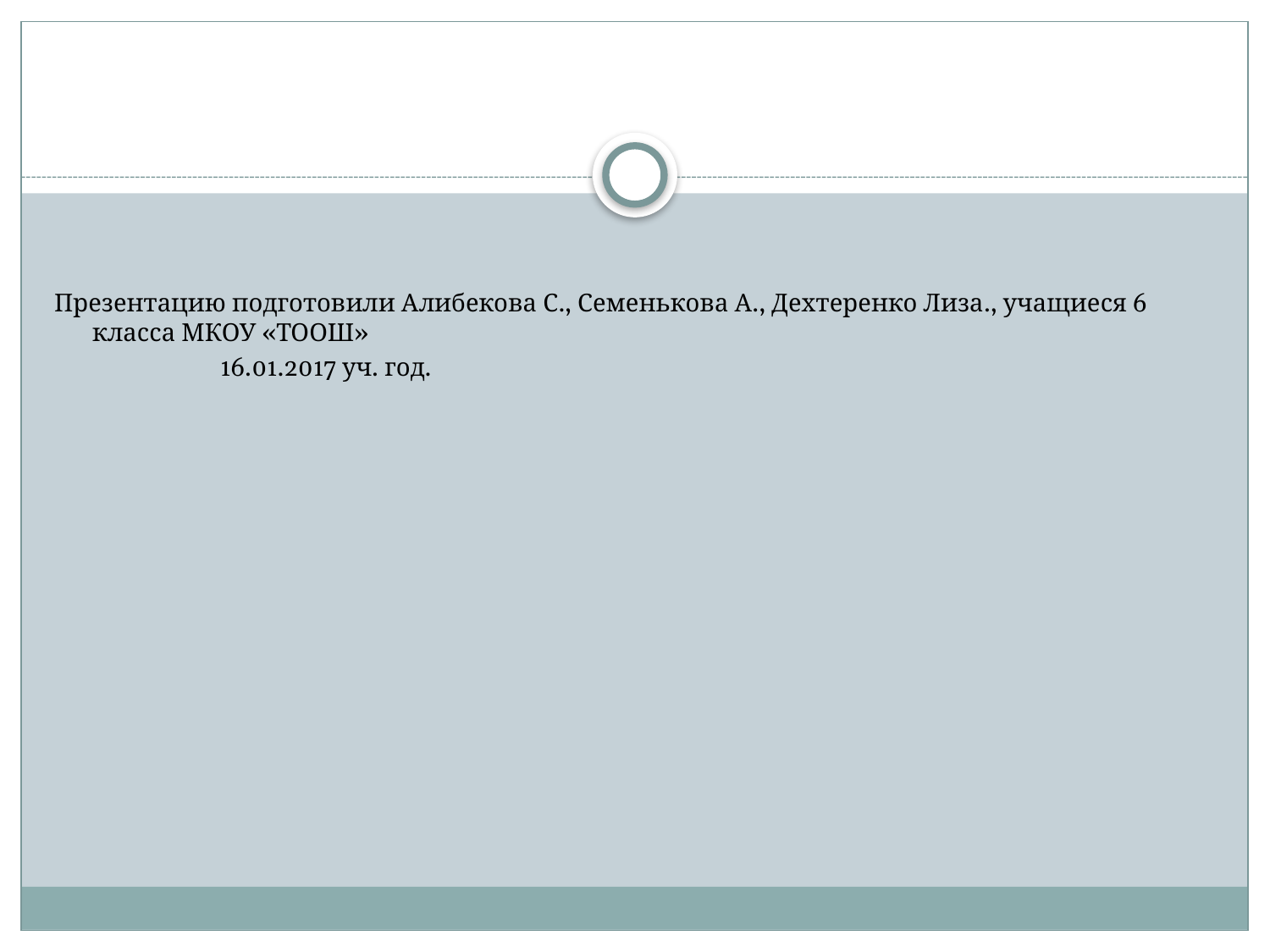

#

Презентацию подготовили Алибекова С., Семенькова А., Дехтеренко Лиза., учащиеся 6 класса МКОУ «ТООШ»
                            16.01.2017 уч. год.